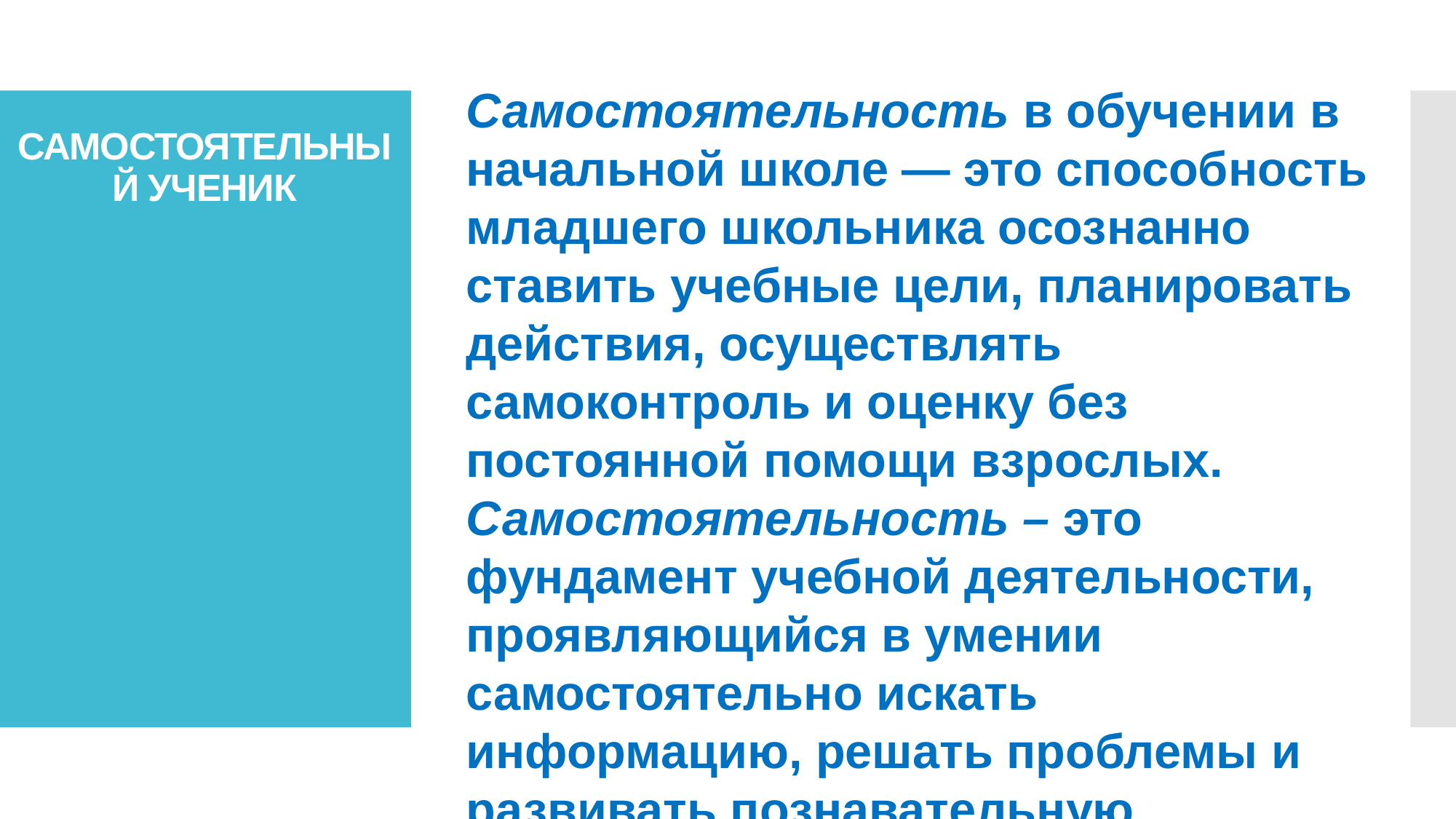

Самостоятельность в обучении в начальной школе — это способность младшего школьника осознанно ставить учебные цели, планировать действия, осуществлять самоконтроль и оценку без постоянной помощи взрослых.
Самостоятельность – это фундамент учебной деятельности, проявляющийся в умении самостоятельно искать информацию, решать проблемы и развивать познавательную активность.
# САМОСТОЯТЕЛЬНЫЙ УЧЕНИК